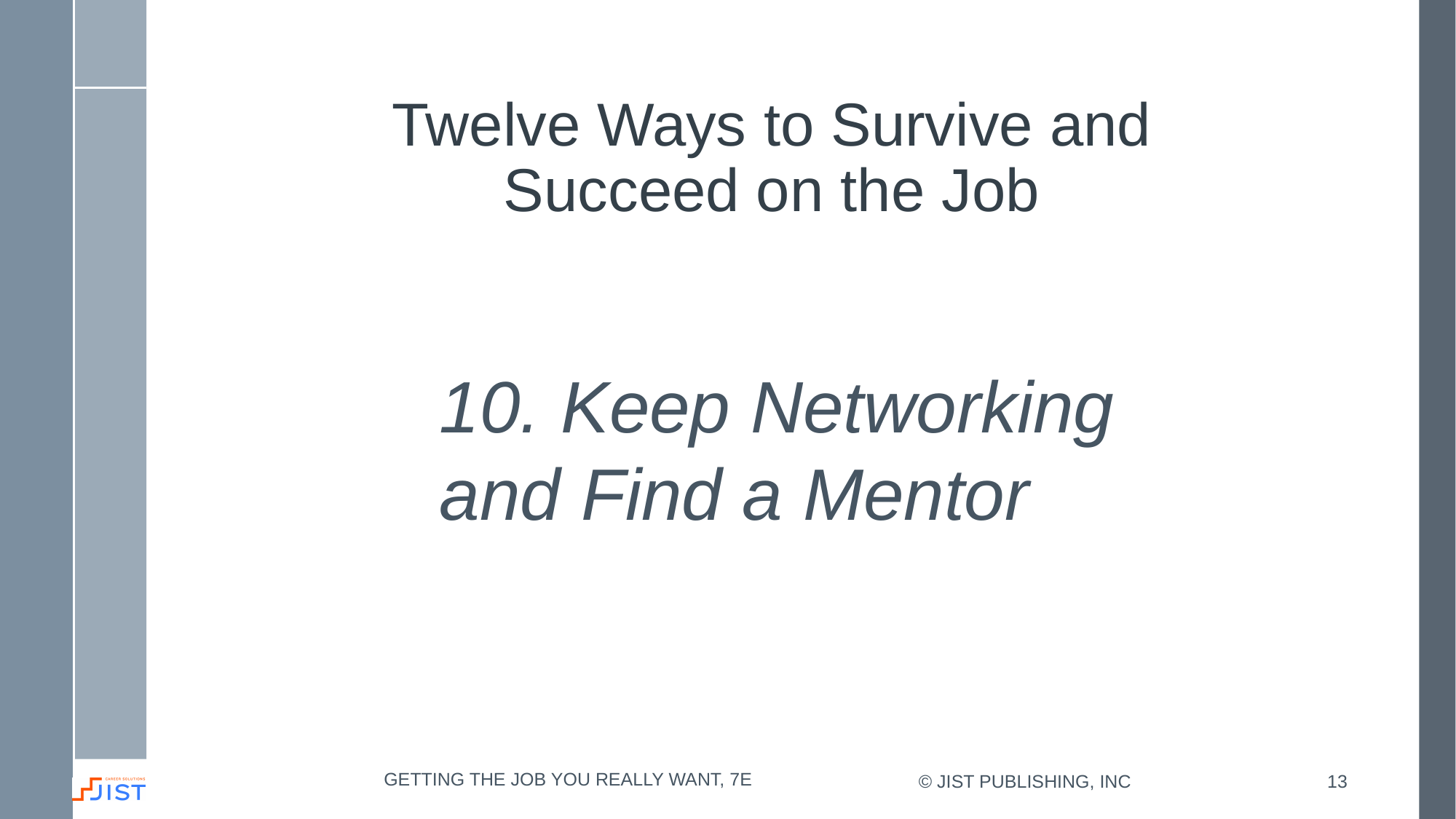

# Twelve Ways to Survive and Succeed on the Job
10. Keep Networking and Find a Mentor
Getting the job you really want, 7e
© JIST Publishing, Inc
13